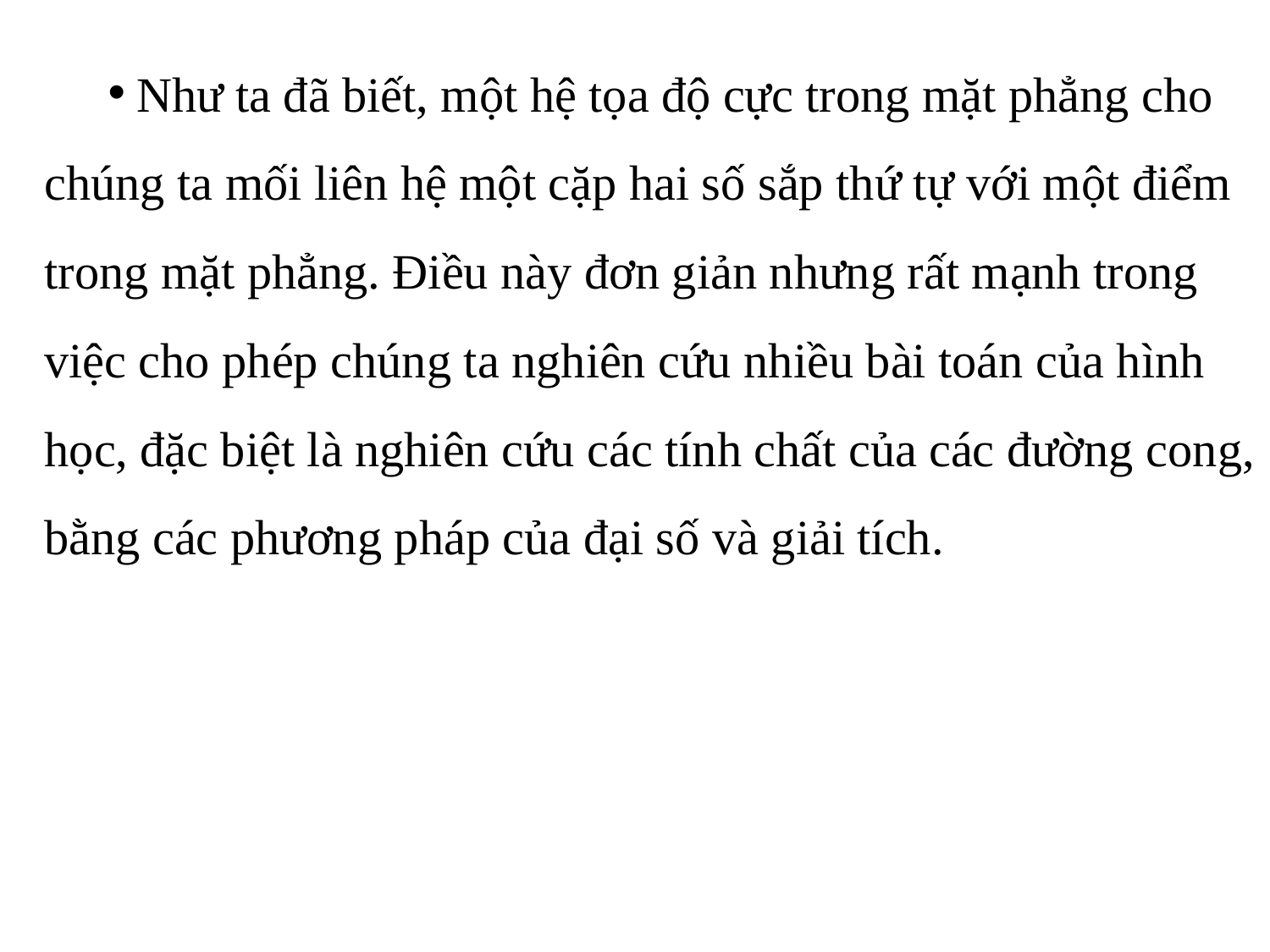

Như ta đã biết, một hệ tọa độ cực trong mặt phẳng cho chúng ta mối liên hệ một cặp hai số sắp thứ tự với một điểm trong mặt phẳng. Điều này đơn giản nhưng rất mạnh trong việc cho phép chúng ta nghiên cứu nhiều bài toán của hình học, đặc biệt là nghiên cứu các tính chất của các đường cong, bằng các phương pháp của đại số và giải tích.